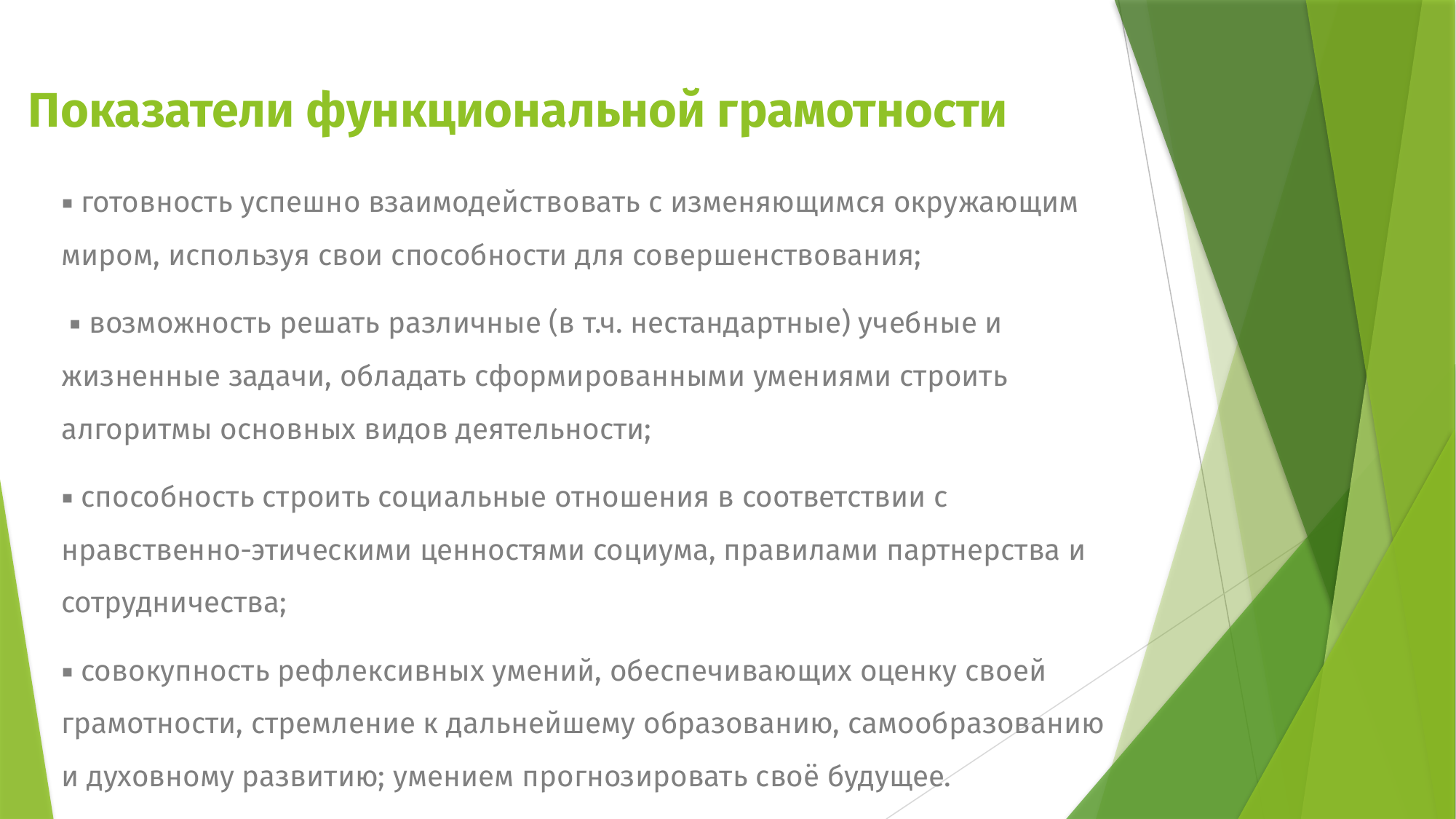

# Показатели функциональной грамотности
▪ готовность успешно взаимодействовать с изменяющимся окружающим миром, используя свои способности для совершенствования;
 ▪ возможность решать различные (в т.ч. нестандартные) учебные и жизненные задачи, обладать сформированными умениями строить алгоритмы основных видов деятельности;
▪ способность строить социальные отношения в соответствии с нравственно-этическими ценностями социума, правилами партнерства и сотрудничества;
▪ совокупность рефлексивных умений, обеспечивающих оценку своей грамотности, стремление к дальнейшему образованию, самообразованию и духовному развитию; умением прогнозировать своё будущее.